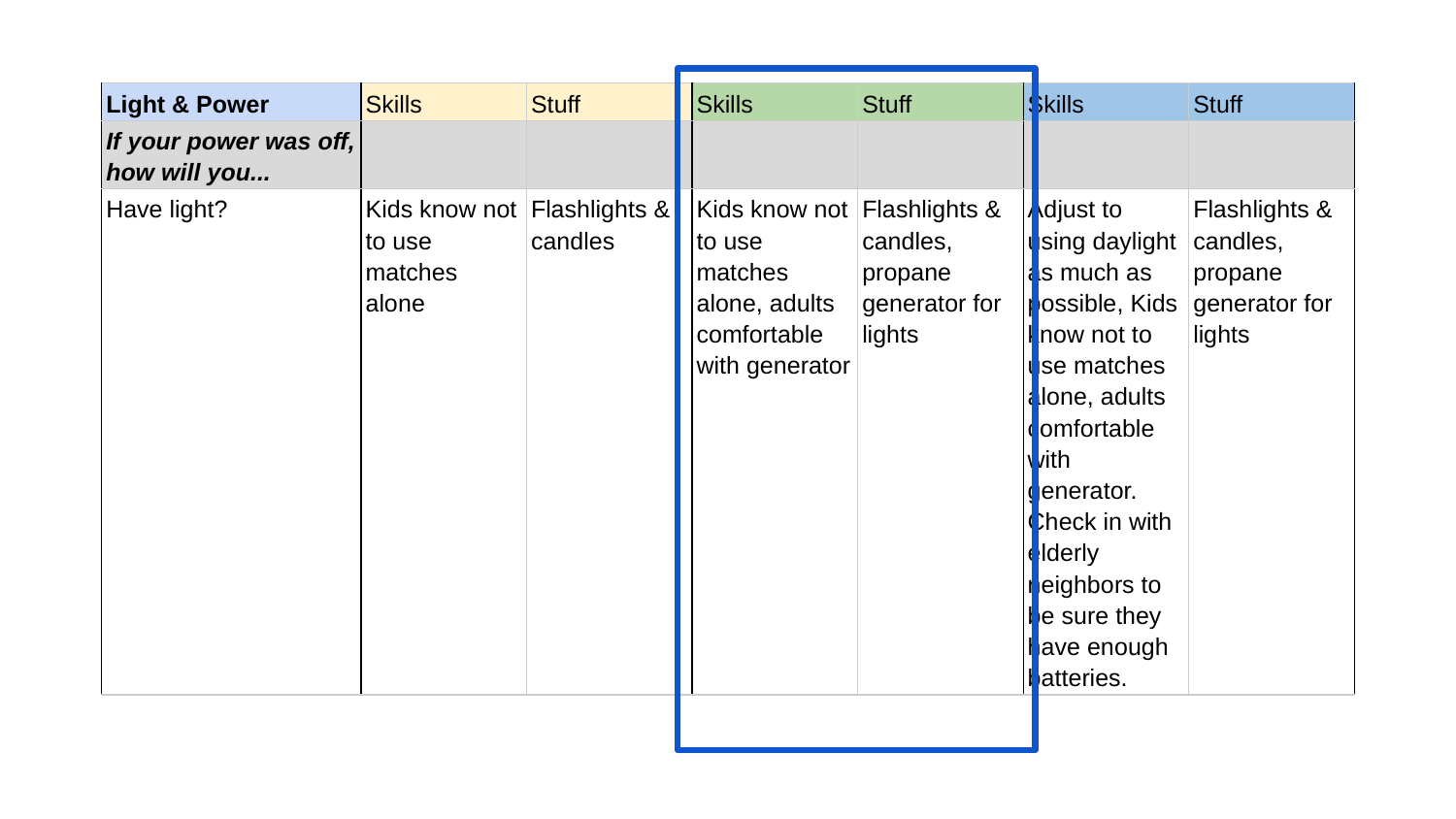

| Light & Power | Skills | Stuff | Skills | Stuff | Skills | Stuff |
| --- | --- | --- | --- | --- | --- | --- |
| If your power was off, how will you... |  |  |  |  |  |  |
| Have light? | Kids know not to use matches alone | Flashlights & candles | Kids know not to use matches alone, adults comfortable with generator | Flashlights & candles, propane generator for lights | Adjust to using daylight as much as possible, Kids know not to use matches alone, adults comfortable with generator. Check in with elderly neighbors to be sure they have enough batteries. | Flashlights & candles, propane generator for lights |